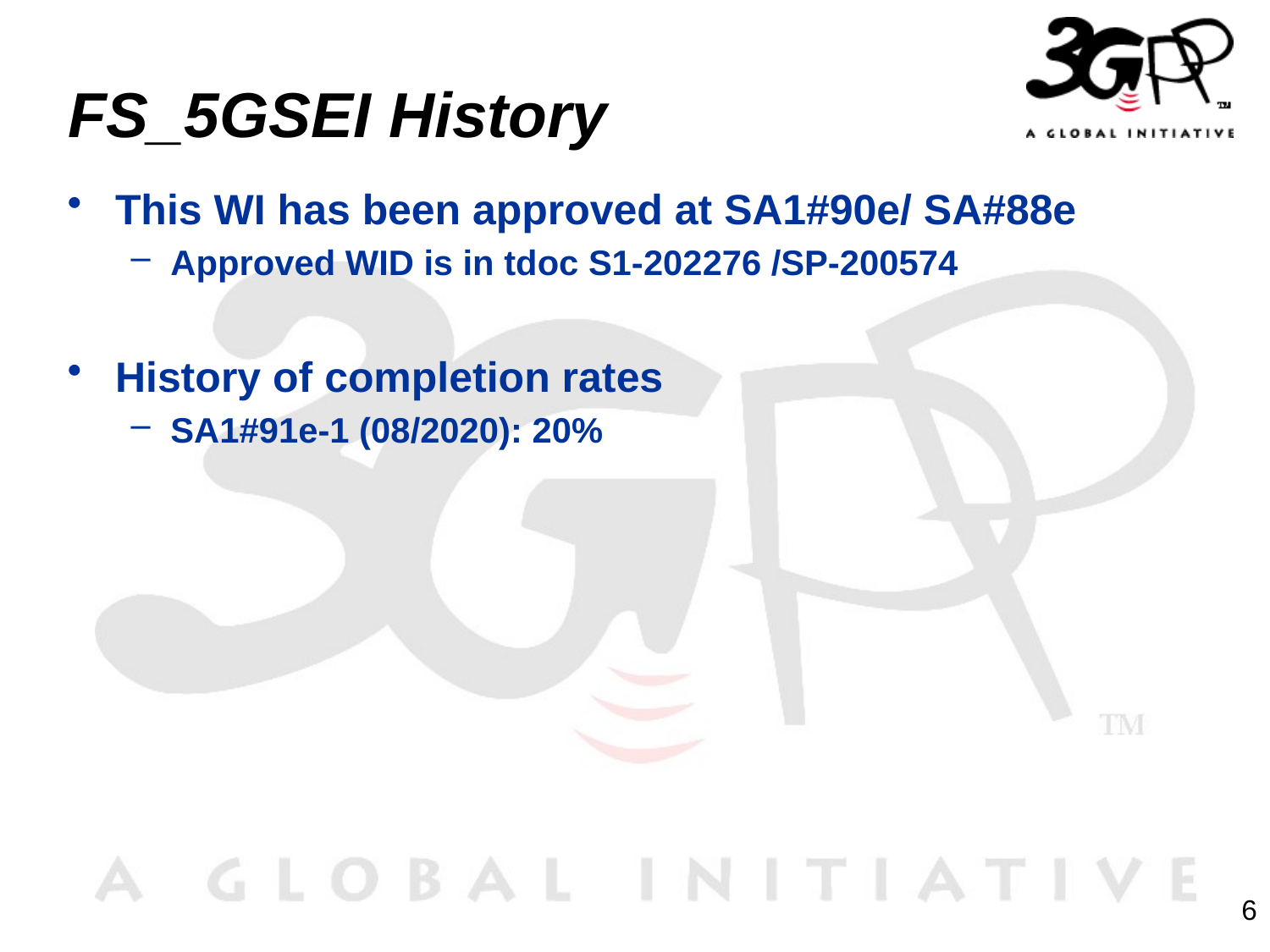

# FS_5GSEI History
This WI has been approved at SA1#90e/ SA#88e
Approved WID is in tdoc S1-202276 /SP-200574

History of completion rates
SA1#91e-1 (08/2020): 20%
6